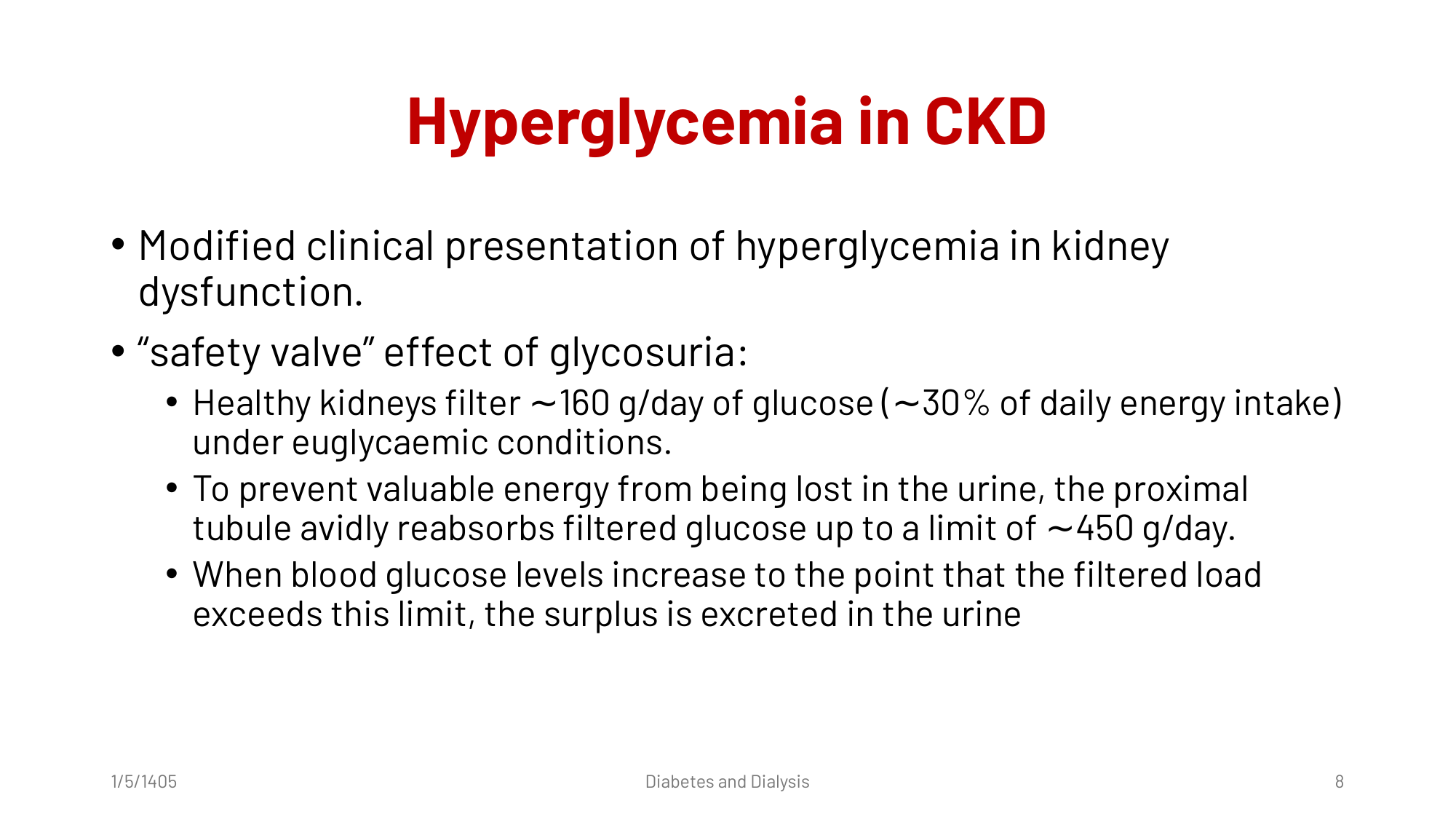

# Hyperglycemia in CKD
Modified clinical presentation of hyperglycemia in kidney dysfunction.
“safety valve” effect of glycosuria:
Healthy kidneys filter ∼160 g/day of glucose (∼30% of daily energy intake) under euglycaemic conditions.
To prevent valuable energy from being lost in the urine, the proximal tubule avidly reabsorbs filtered glucose up to a limit of ∼450 g/day.
When blood glucose levels increase to the point that the filtered load exceeds this limit, the surplus is excreted in the urine

1/5/1405
Diabetes and Dialysis
8